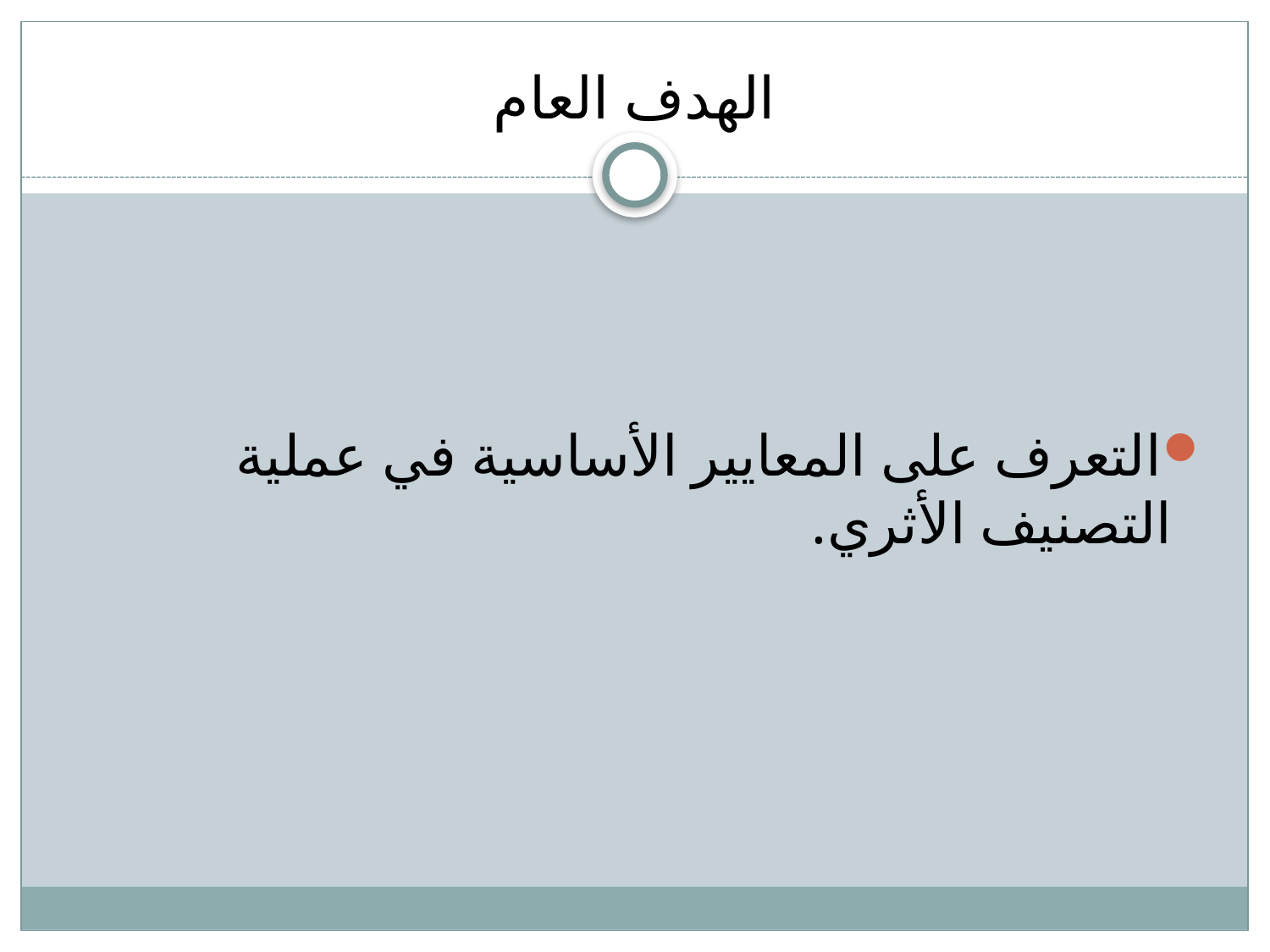

# الهدف العام

التعرف على المعايير الأساسية في عملية التصنيف الأثري.